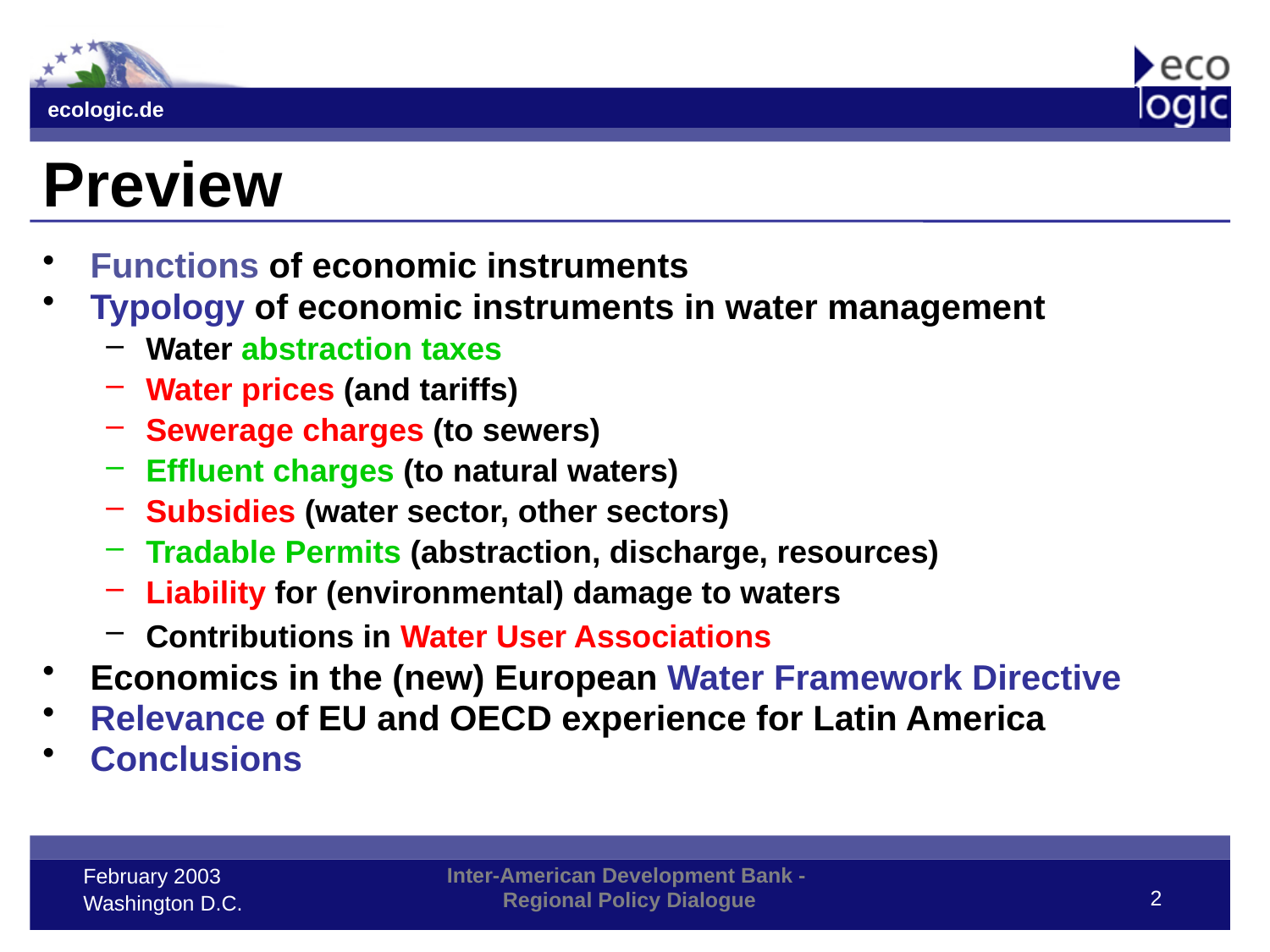

# Preview
Functions of economic instruments
Typology of economic instruments in water management
Water abstraction taxes
Water prices (and tariffs)
Sewerage charges (to sewers)
Effluent charges (to natural waters)
Subsidies (water sector, other sectors)
Tradable Permits (abstraction, discharge, resources)
Liability for (environmental) damage to waters
Contributions in Water User Associations
Economics in the (new) European Water Framework Directive
Relevance of EU and OECD experience for Latin America
Conclusions

2